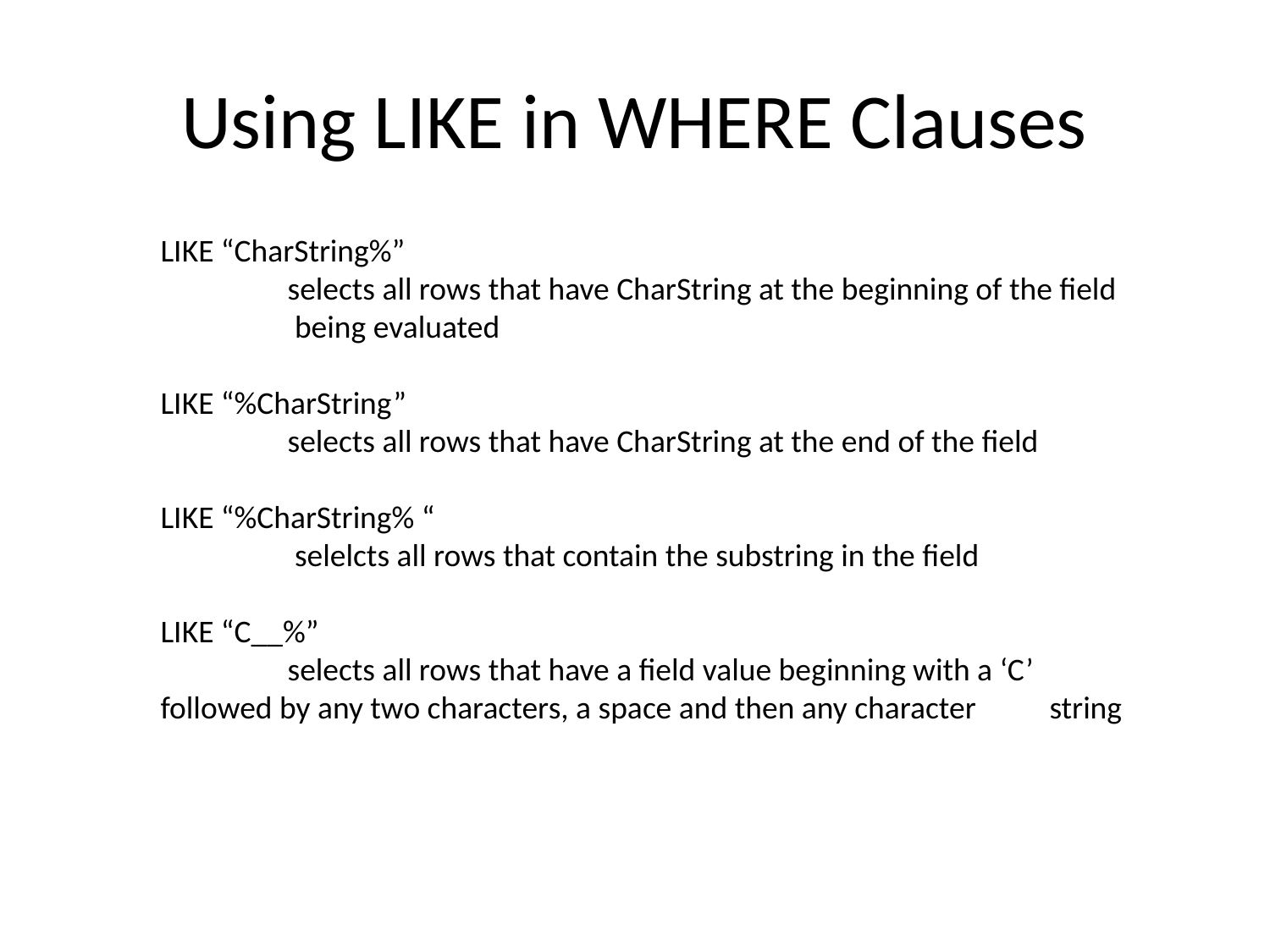

# Using LIKE in WHERE Clauses
LIKE “CharString%”
	selects all rows that have CharString at the beginning of the field
	 being evaluated

LIKE “%CharString”
	selects all rows that have CharString at the end of the field

LIKE “%CharString% “
	 selelcts all rows that contain the substring in the field

LIKE “C__%”
	selects all rows that have a field value beginning with a ‘C’ 	followed by any two characters, a space and then any character 	string